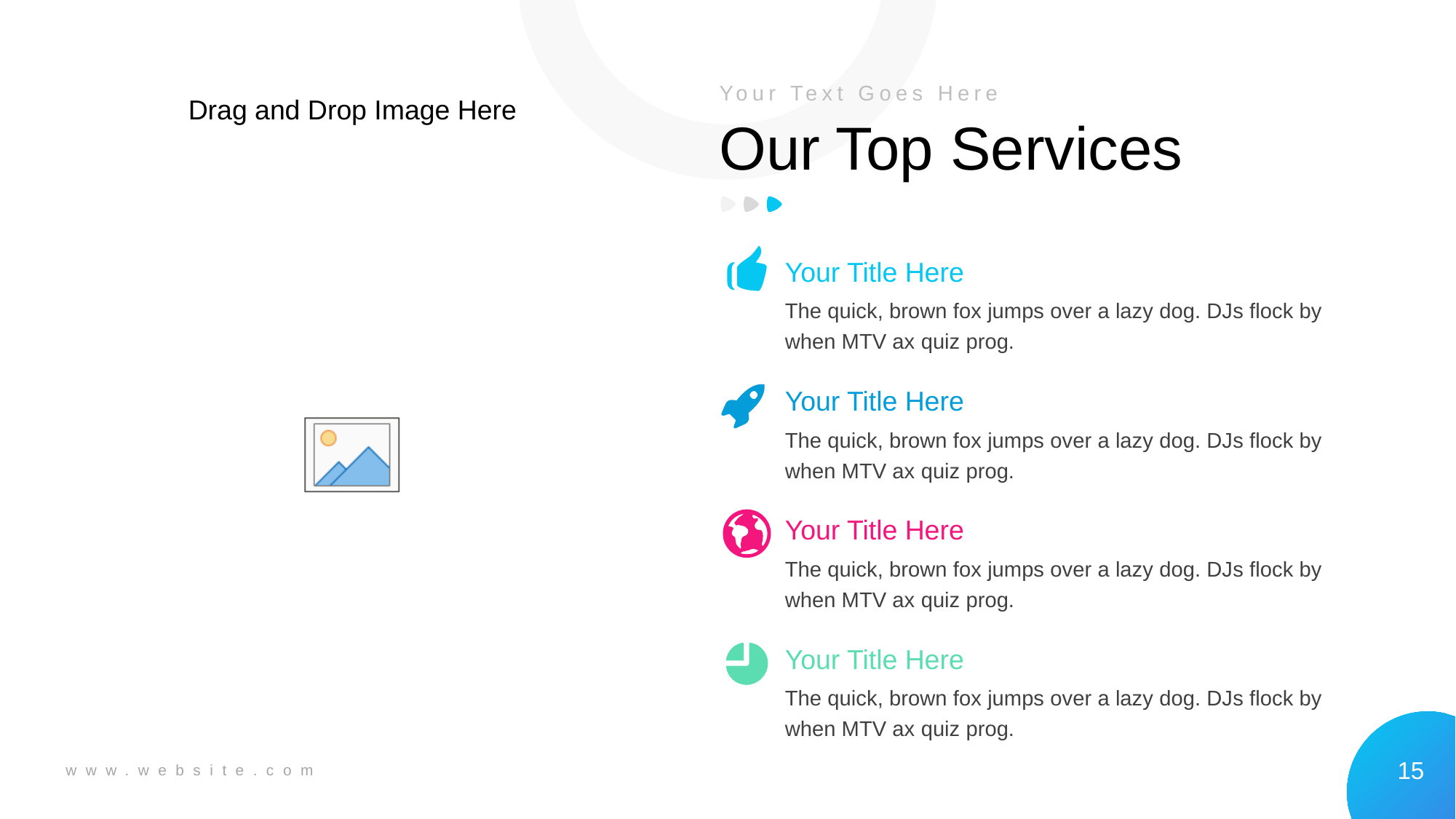

Your Text Goes Here

# Our Top Services

Your Title Here

The quick, brown fox jumps over a lazy dog. DJs flock by when MTV ax quiz prog.
Your Title Here

The quick, brown fox jumps over a lazy dog. DJs flock by when MTV ax quiz prog.
Your Title Here

The quick, brown fox jumps over a lazy dog. DJs flock by when MTV ax quiz prog.
Your Title Here

The quick, brown fox jumps over a lazy dog. DJs flock by when MTV ax quiz prog.